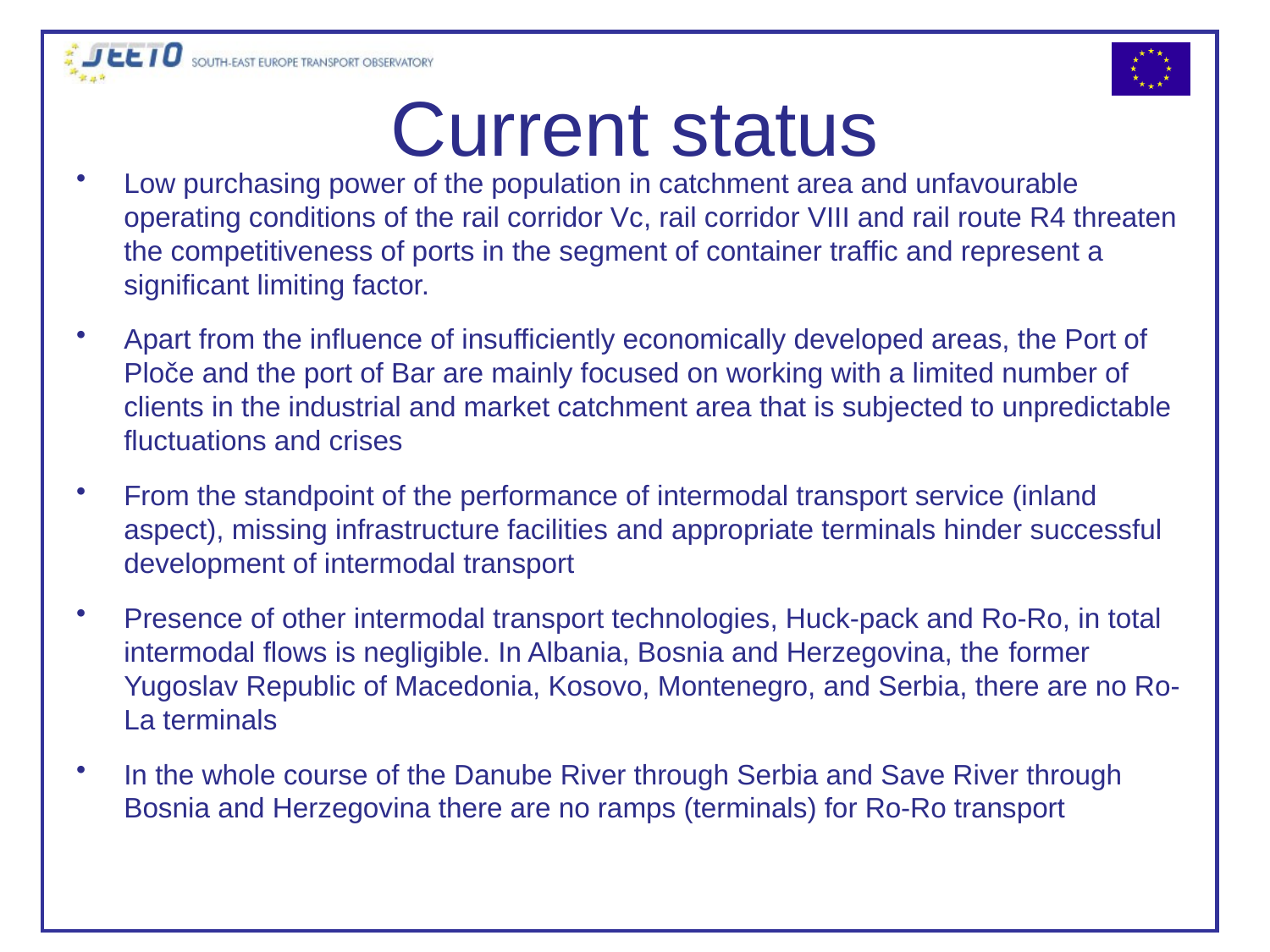

# Current status
Low purchasing power of the population in catchment area and unfavourable operating conditions of the rail corridor Vc, rail corridor VIII and rail route R4 threaten the competitiveness of ports in the segment of container traffic and represent a significant limiting factor.
Apart from the influence of insufficiently economically developed areas, the Port of Ploče and the port of Bar are mainly focused on working with a limited number of clients in the industrial and market catchment area that is subjected to unpredictable fluctuations and crises
From the standpoint of the performance of intermodal transport service (inland aspect), missing infrastructure facilities and appropriate terminals hinder successful development of intermodal transport
Presence of other intermodal transport technologies, Huck-pack and Ro-Ro, in total intermodal flows is negligible. In Albania, Bosnia and Herzegovina, the former Yugoslav Republic of Macedonia, Kosovo, Montenegro, and Serbia, there are no Ro-La terminals
In the whole course of the Danube River through Serbia and Save River through Bosnia and Herzegovina there are no ramps (terminals) for Ro-Ro transport